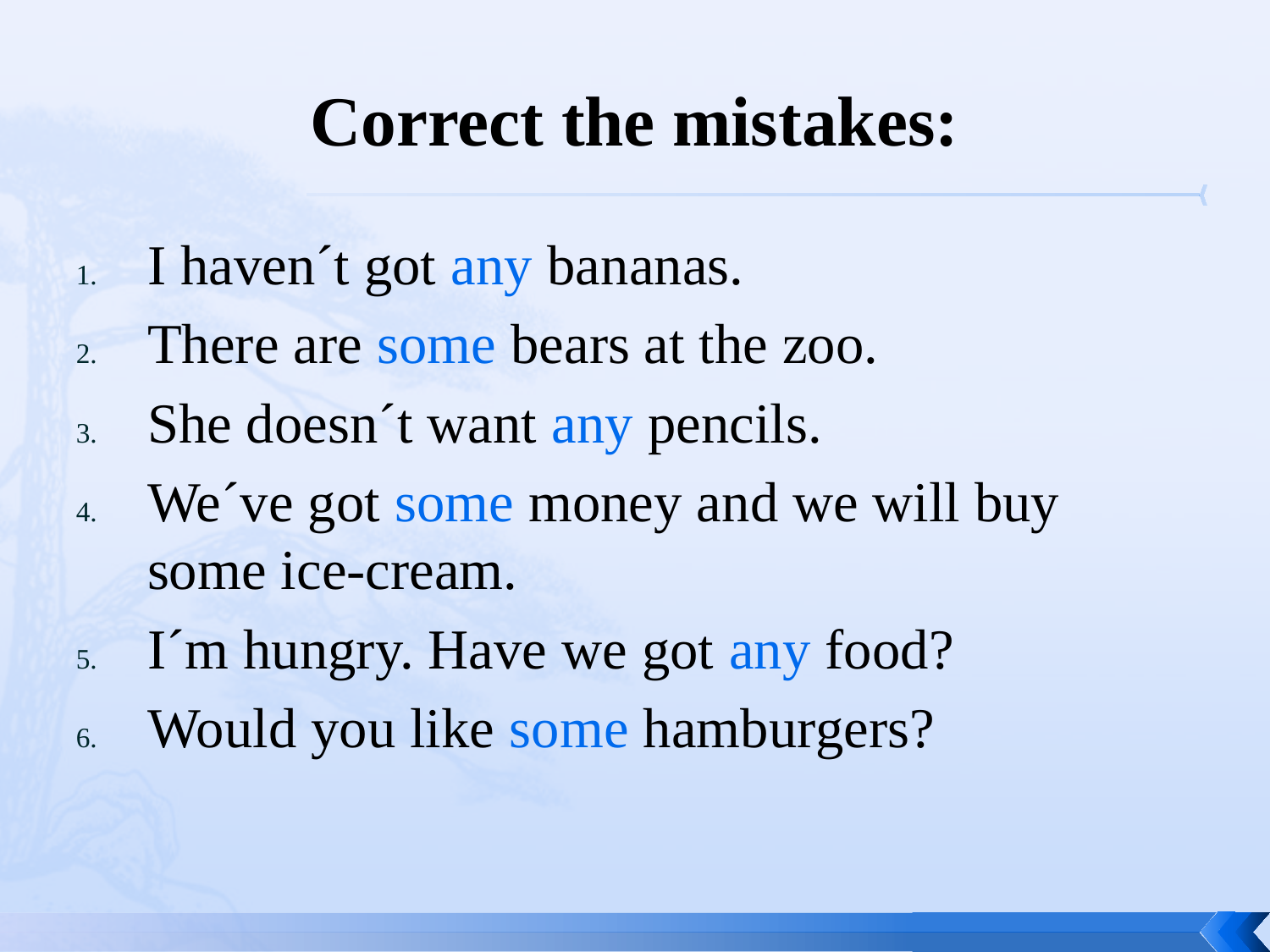

# Correct the mistakes:
I haven´t got any bananas.
There are some bears at the zoo.
She doesn´t want any pencils.
We´ve got some money and we will buy some ice-cream.
I´m hungry. Have we got any food?
Would you like some hamburgers?